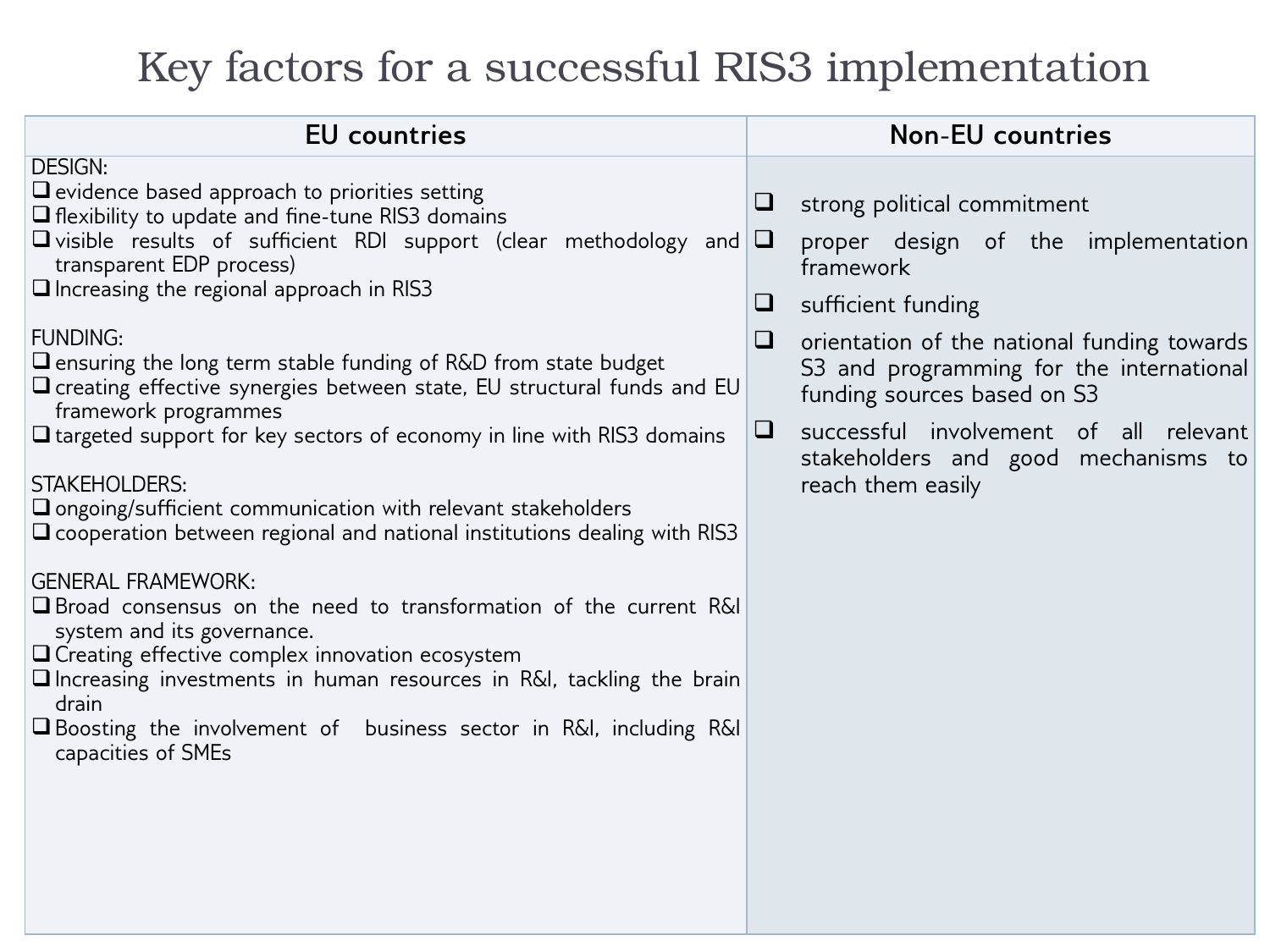

# Key factors for a successful RIS3 implementation
| EU countries | Non-EU countries |
| --- | --- |
| DESIGN: evidence based approach to priorities setting flexibility to update and fine-tune RIS3 domains visible results of sufficient RDI support (clear methodology and transparent EDP process) Increasing the regional approach in RIS3 FUNDING: ensuring the long term stable funding of R&D from state budget creating effective synergies between state, EU structural funds and EU framework programmes targeted support for key sectors of economy in line with RIS3 domains   STAKEHOLDERS: ongoing/sufficient communication with relevant stakeholders cooperation between regional and national institutions dealing with RIS3    GENERAL FRAMEWORK: Broad consensus on the need to transformation of the current R&I system and its governance. Creating effective complex innovation ecosystem Increasing investments in human resources in R&I, tackling the brain drain Boosting the involvement of business sector in R&I, including R&I capacities of SMEs | strong political commitment proper design of the implementation framework sufficient funding orientation of the national funding towards S3 and programming for the international funding sources based on S3 successful involvement of all relevant stakeholders and good mechanisms to reach them easily |